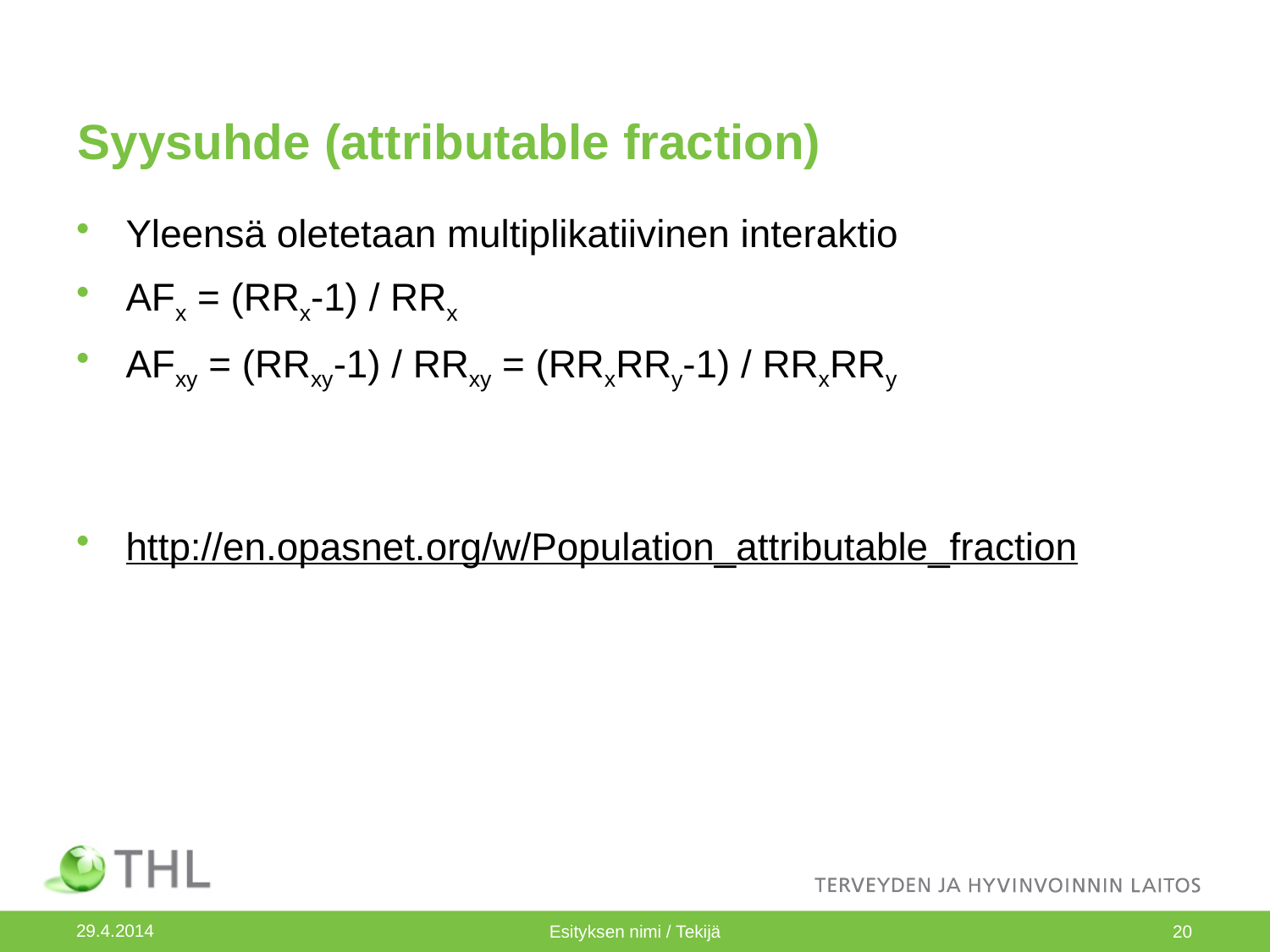

# Syysuhde (attributable fraction)
Yleensä oletetaan multiplikatiivinen interaktio
AFx = (RRx-1) / RRx
AFxy = (RRxy-1) / RRxy = (RRxRRy-1) / RRxRRy

http://en.opasnet.org/w/Population_attributable_fraction
29.4.2014
Esityksen nimi / Tekijä
20